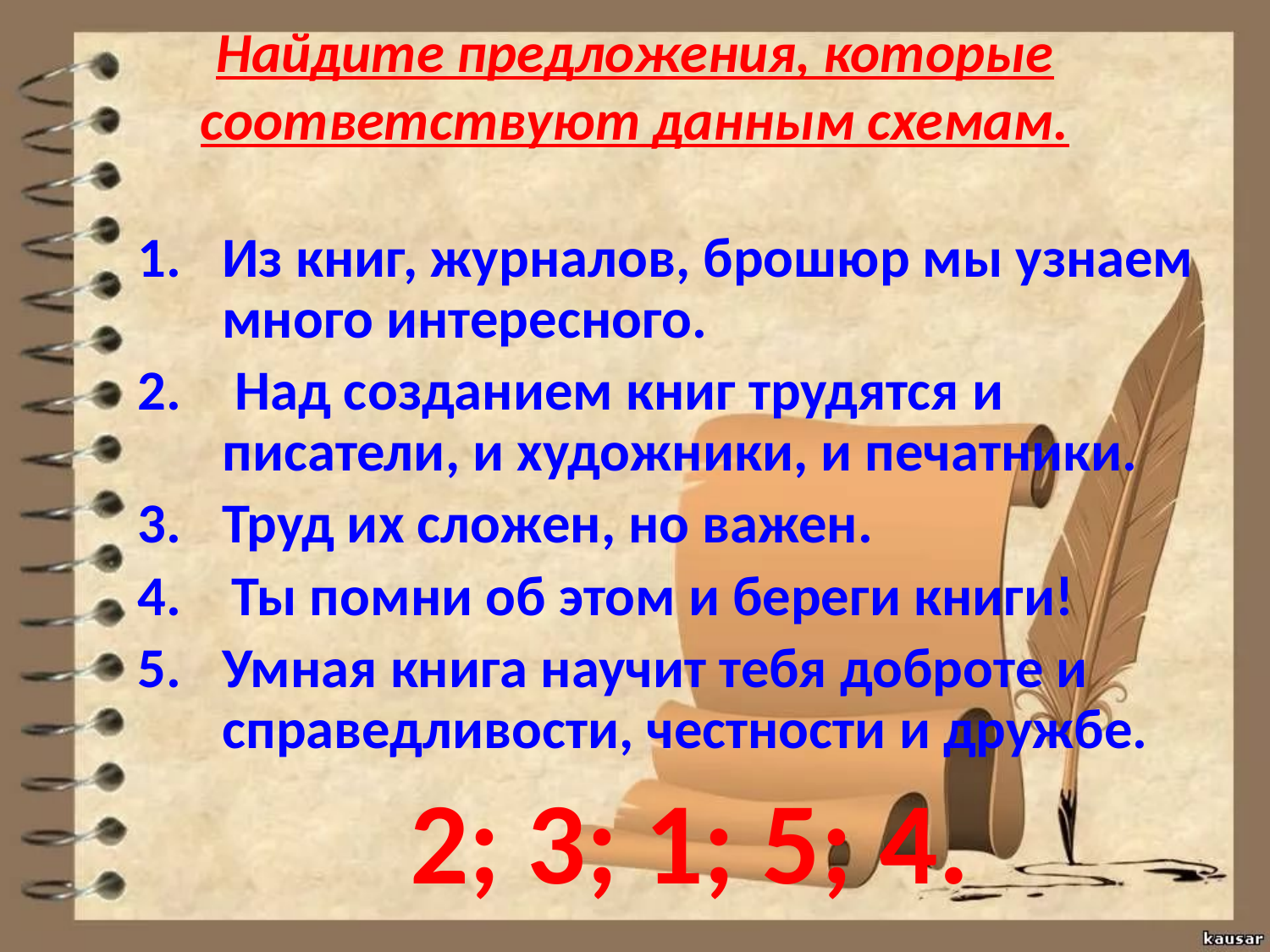

# Найдите предложения, которые соответствуют данным схемам.
Из книг, журналов, брошюр мы узнаем много интересного.
 Над созданием книг трудятся и писатели, и художники, и печатники.
Труд их сложен, но важен.
4.    Ты помни об этом и береги книги!
Умная книга научит тебя доброте и справедливости, честности и дружбе.
2; 3; 1; 5; 4.